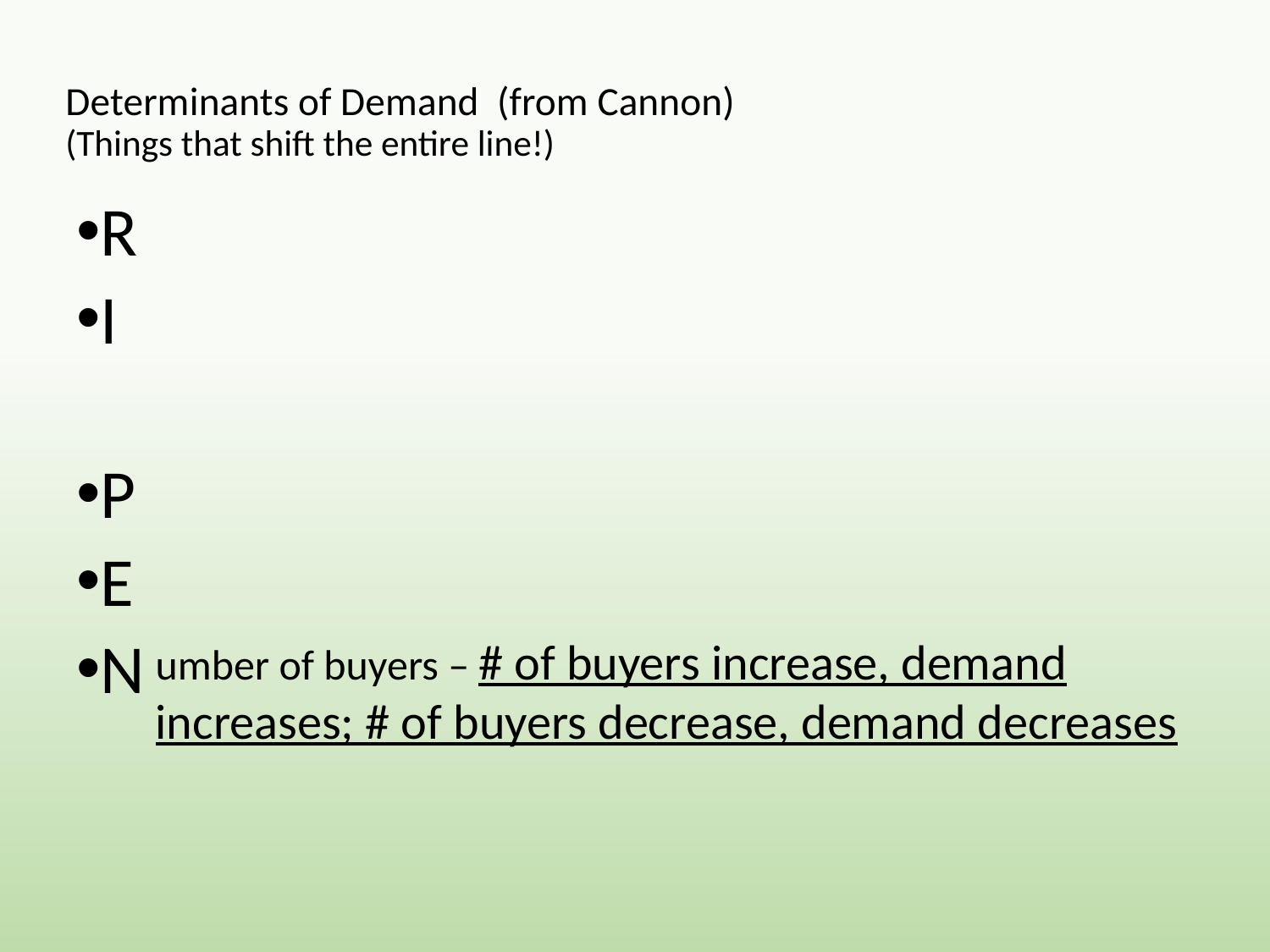

# Determinants of Demand  (from Cannon) (Things that shift the entire line!)
R
I

P
E
N
umber of buyers – # of buyers increase, demand increases; # of buyers decrease, demand decreases